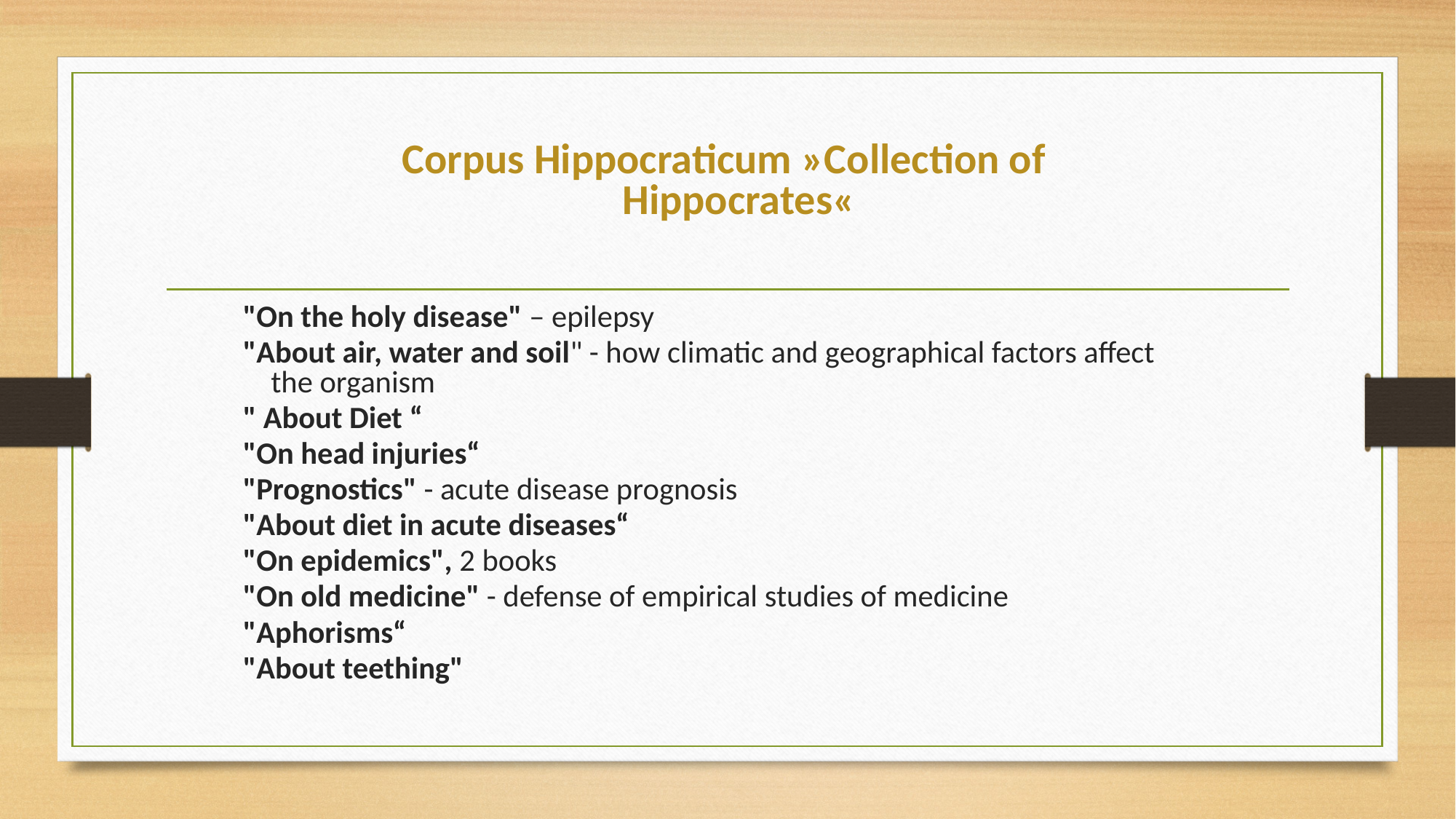

# Corpus Hippocraticum »Collection of Hippocrates«
"On the holy disease" – epilepsy
"About air, water and soil" - how climatic and geographical factors affect the organism
" About Diet “
"On head injuries“
"Prognostics" - acute disease prognosis
"About diet in acute diseases“
"On epidemics", 2 books
"On old medicine" - defense of empirical studies of medicine
"Aphorisms“
"About teething"